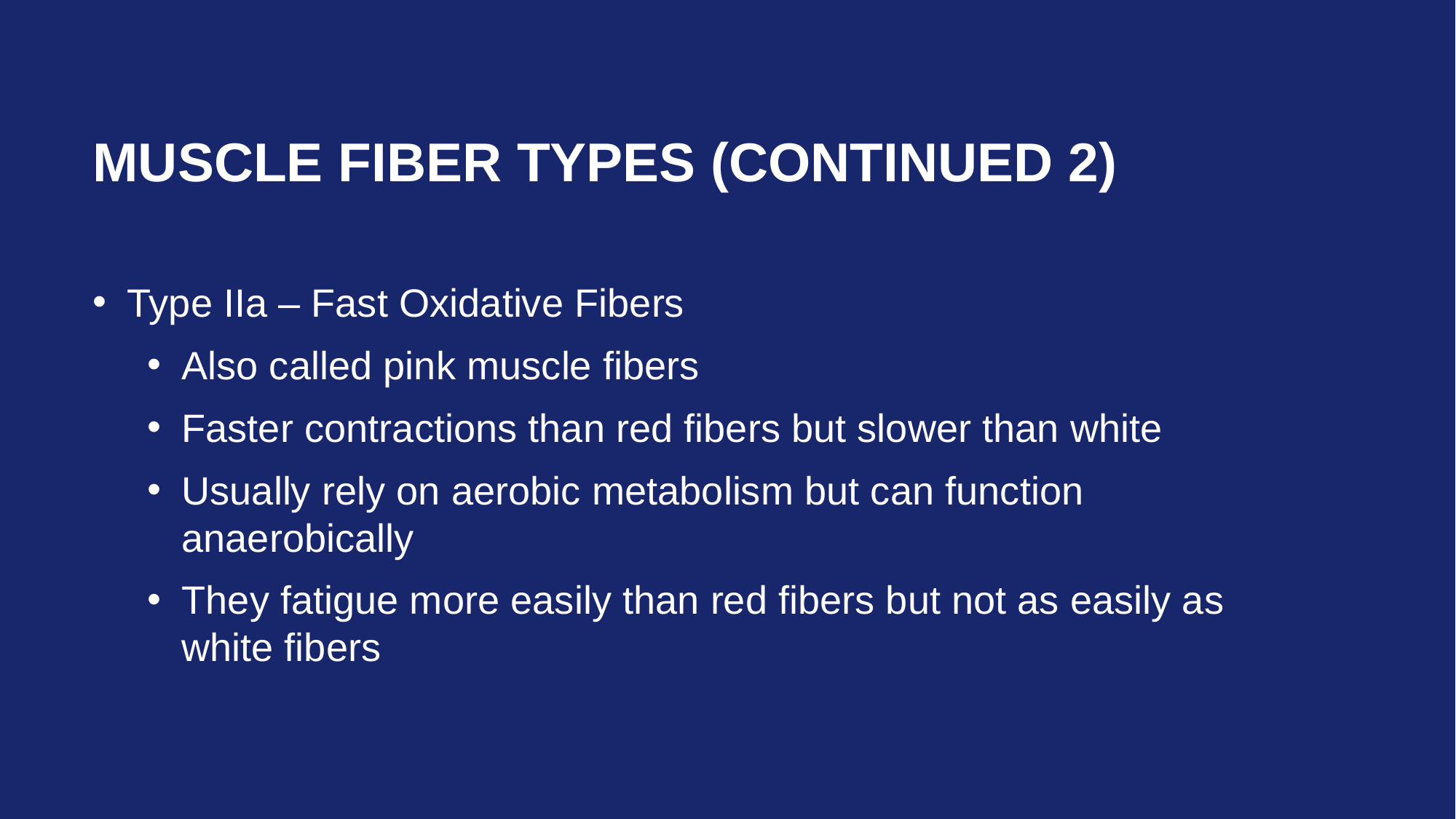

# Muscle Fiber Types (continued 2)
Type IIa – Fast Oxidative Fibers
Also called pink muscle fibers
Faster contractions than red fibers but slower than white
Usually rely on aerobic metabolism but can function anaerobically
They fatigue more easily than red fibers but not as easily as white fibers